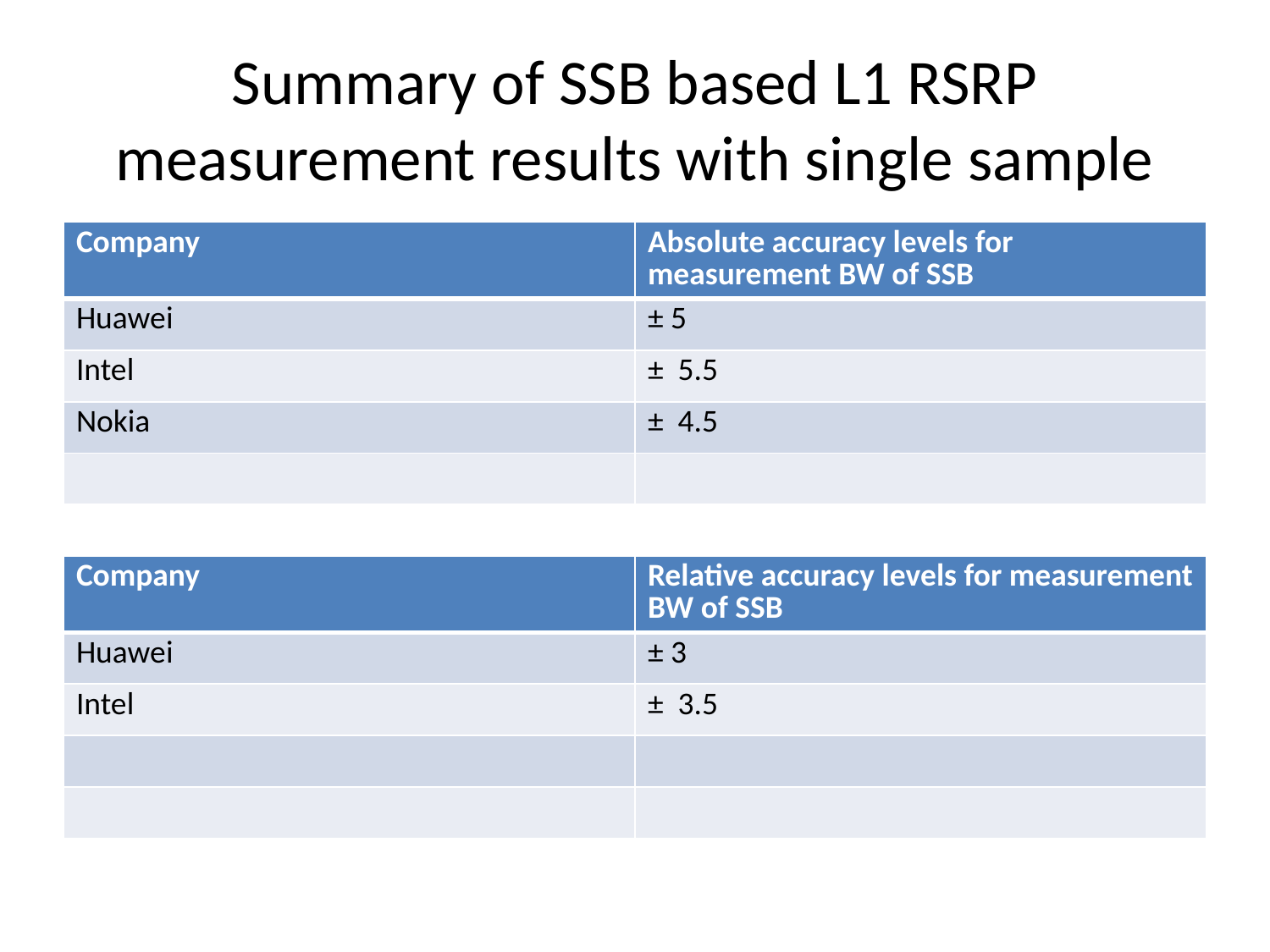

# Summary of SSB based L1 RSRP measurement results with single sample
| Company | Absolute accuracy levels for measurement BW of SSB |
| --- | --- |
| Huawei | ± 5 |
| Intel | ± 5.5 |
| Nokia | ± 4.5 |
|  |  |
| Company | Relative accuracy levels for measurement BW of SSB |
| --- | --- |
| Huawei | ± 3 |
| Intel | ± 3.5 |
|  |  |
|  |  |